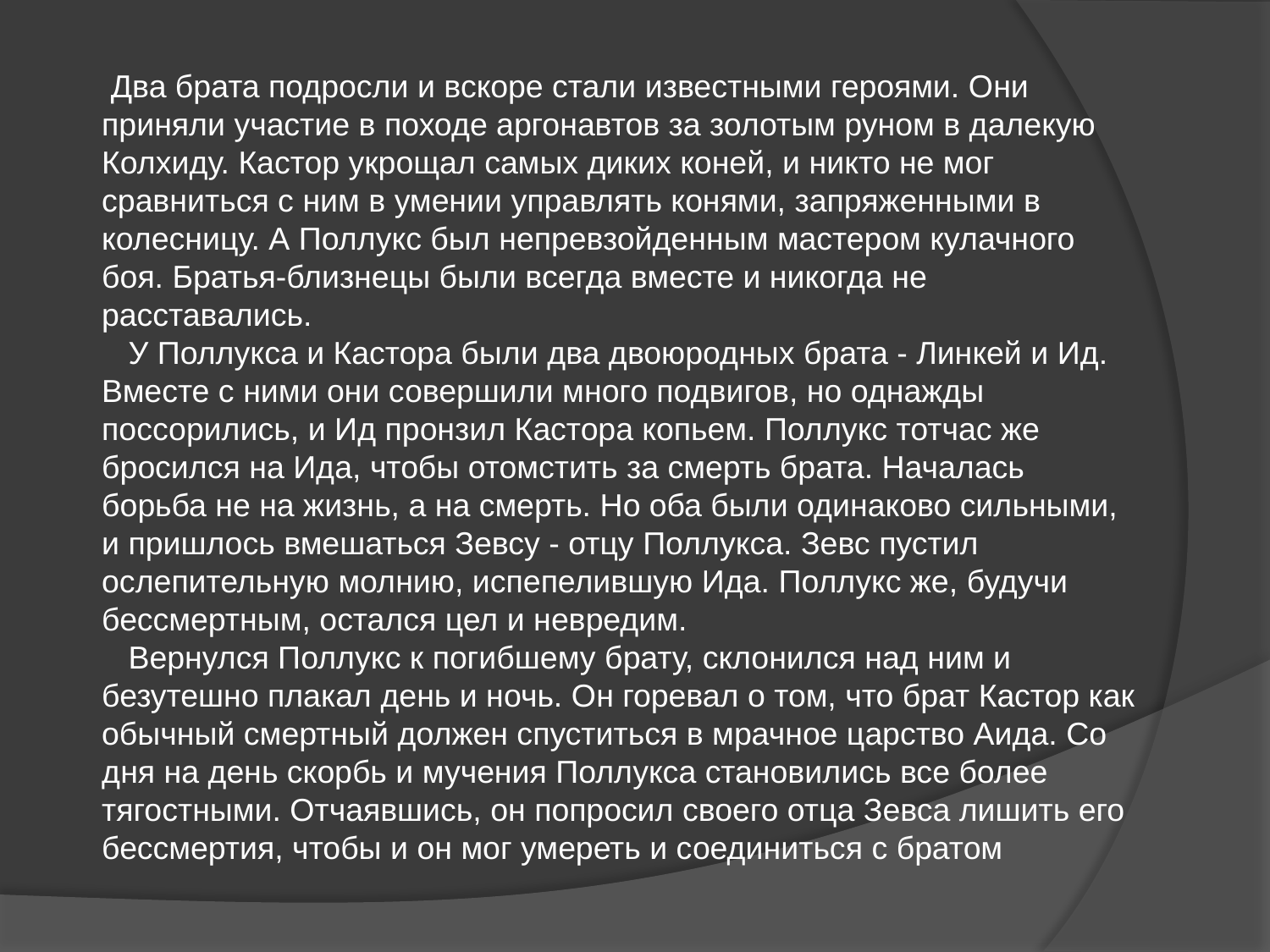

Два брата подросли и вскоре стали известными героями. Они приняли участие в походе аргонавтов за золотым руном в далекую Колхиду. Кастор укрощал самых диких коней, и никто не мог сравниться с ним в умении управлять конями, запряженными в колесницу. А Поллукс был непревзойденным мастером кулачного боя. Братья-близнецы были всегда вместе и никогда не расставались.
   У Поллукса и Кастора были два двоюродных брата - Линкей и Ид. Вместе с ними они совершили много подвигов, но однажды поссорились, и Ид пронзил Кастора копьем. Поллукс тотчас же бросился на Ида, чтобы отомстить за смерть брата. Началась борьба не на жизнь, а на смерть. Но оба были одинаково сильными, и пришлось вмешаться Зевсу - отцу Поллукса. Зевс пустил ослепительную молнию, испепелившую Ида. Поллукс же, будучи бессмертным, остался цел и невредим.
   Вернулся Поллукс к погибшему брату, склонился над ним и безутешно плакал день и ночь. Он горевал о том, что брат Кастор как обычный смертный должен спуститься в мрачное царство Аида. Со дня на день скорбь и мучения Поллукса становились все более тягостными. Отчаявшись, он попросил своего отца Зевса лишить его бессмертия, чтобы и он мог умереть и соединиться с братом